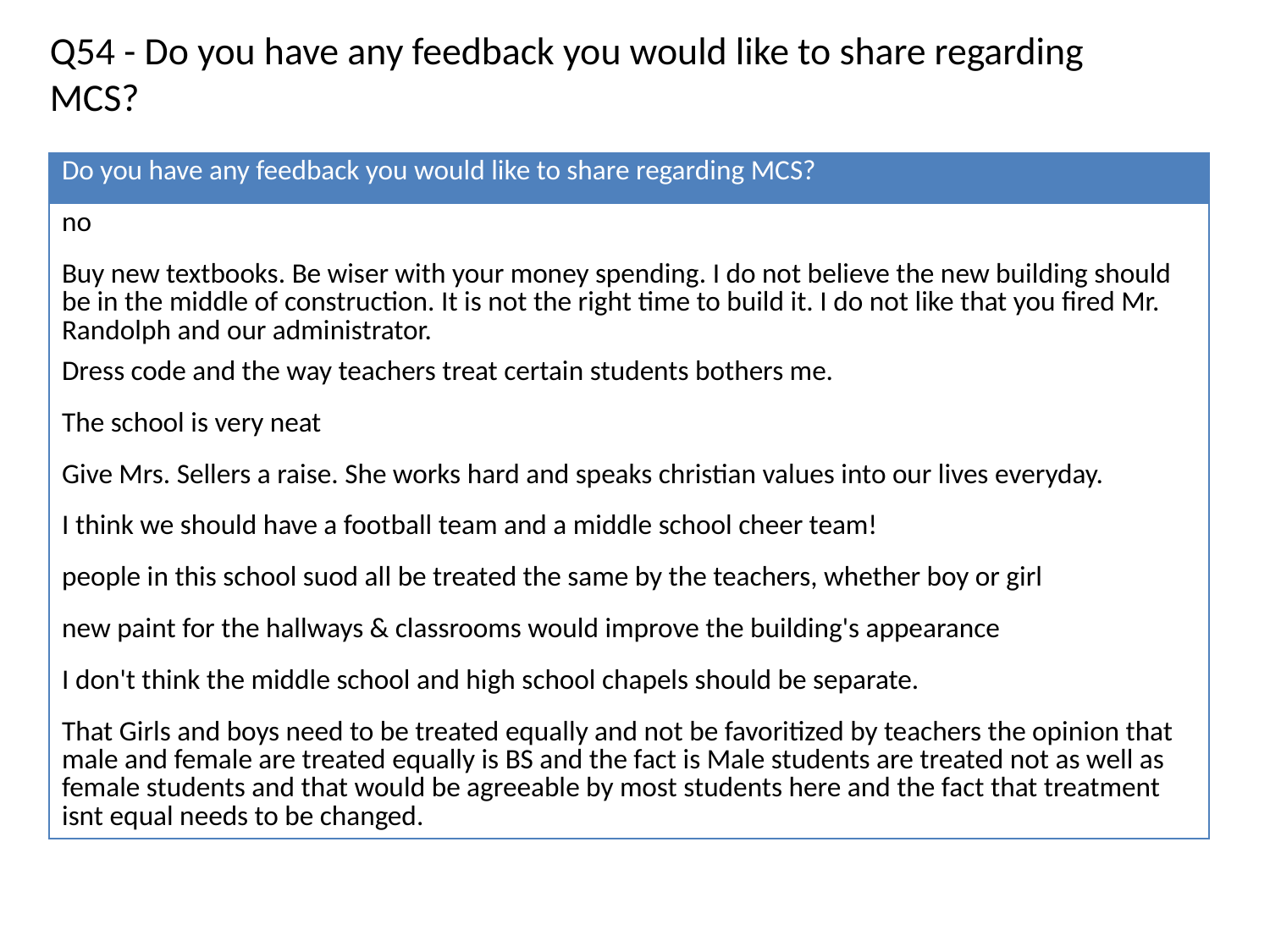

Q54 - Do you have any feedback you would like to share regarding MCS?
| Do you have any feedback you would like to share regarding MCS? |
| --- |
| no |
| Buy new textbooks. Be wiser with your money spending. I do not believe the new building should be in the middle of construction. It is not the right time to build it. I do not like that you fired Mr. Randolph and our administrator. |
| Dress code and the way teachers treat certain students bothers me. |
| The school is very neat |
| Give Mrs. Sellers a raise. She works hard and speaks christian values into our lives everyday. |
| I think we should have a football team and a middle school cheer team! |
| people in this school suod all be treated the same by the teachers, whether boy or girl |
| new paint for the hallways & classrooms would improve the building's appearance |
| I don't think the middle school and high school chapels should be separate. |
| That Girls and boys need to be treated equally and not be favoritized by teachers the opinion that male and female are treated equally is BS and the fact is Male students are treated not as well as female students and that would be agreeable by most students here and the fact that treatment isnt equal needs to be changed. |